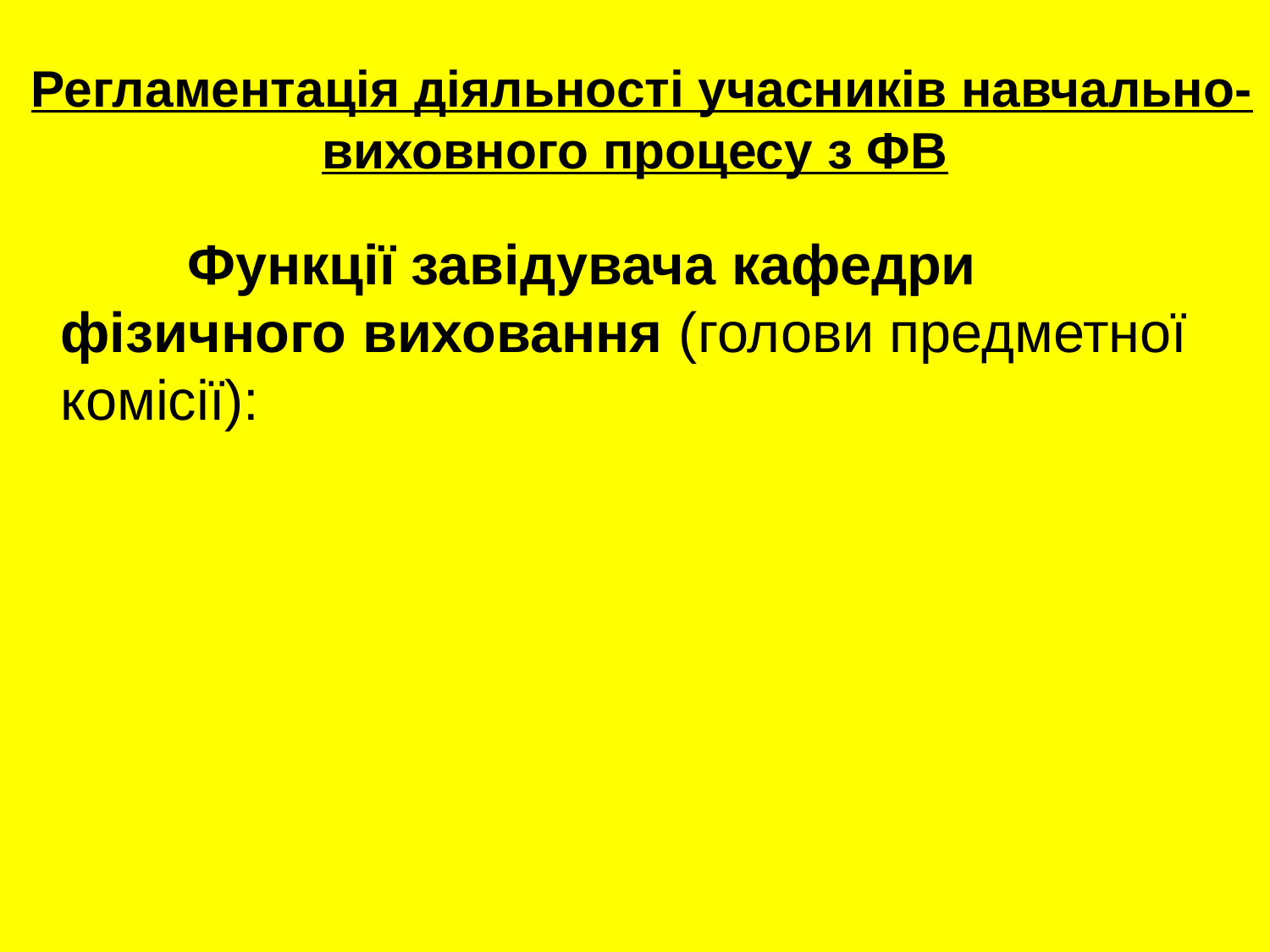

# Регламентація діяльності учасників навчально-виховного процесу з ФВ
		Функції завідувача кафедри фізичного виховання (голови предметної комісії):